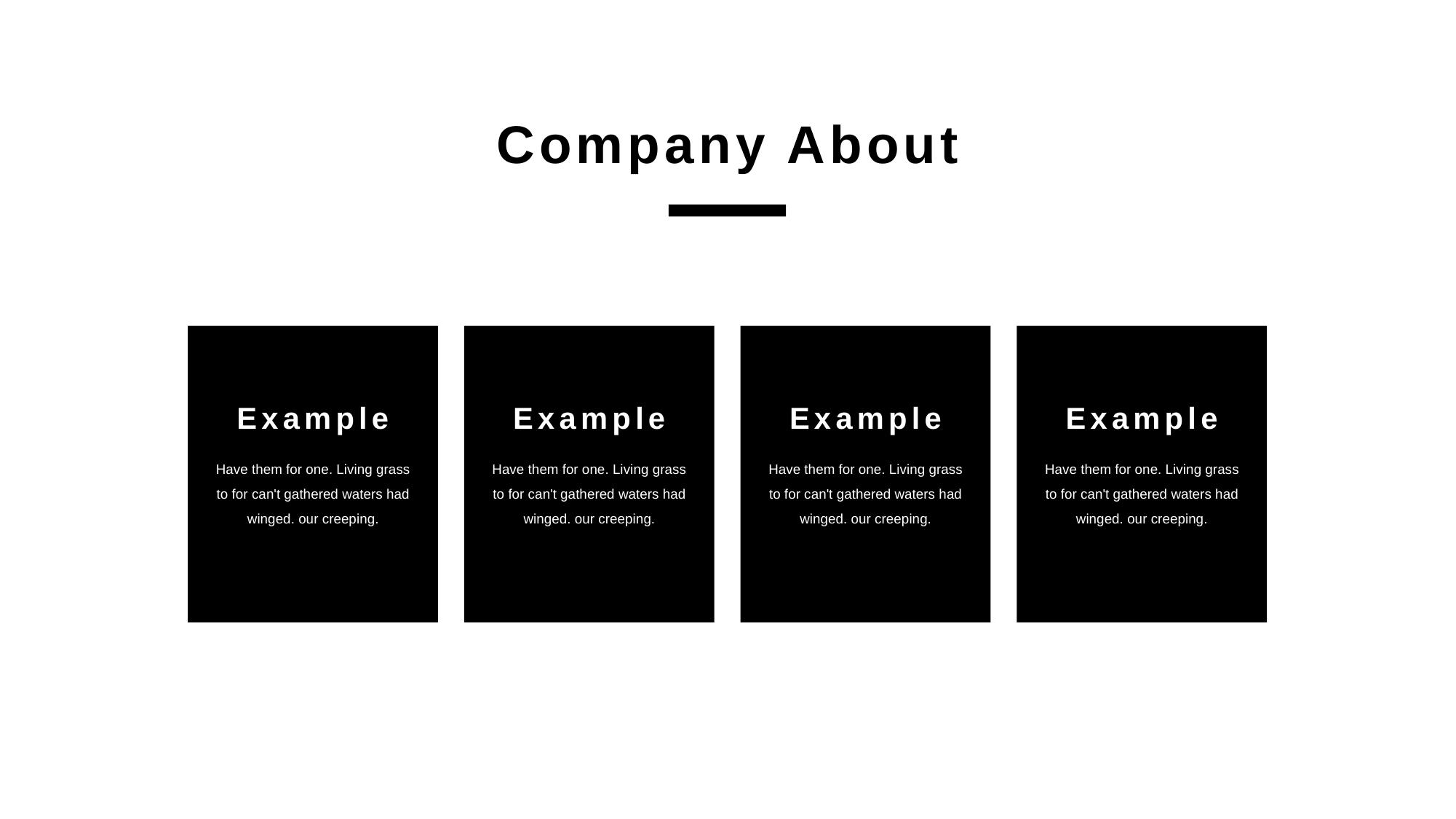

Company About

Example
Have them for one. Living grass to for can't gathered waters had winged. our creeping.

Example
Have them for one. Living grass to for can't gathered waters had winged. our creeping.

Example
Have them for one. Living grass to for can't gathered waters had winged. our creeping.

Example
Have them for one. Living grass to for can't gathered waters had winged. our creeping.